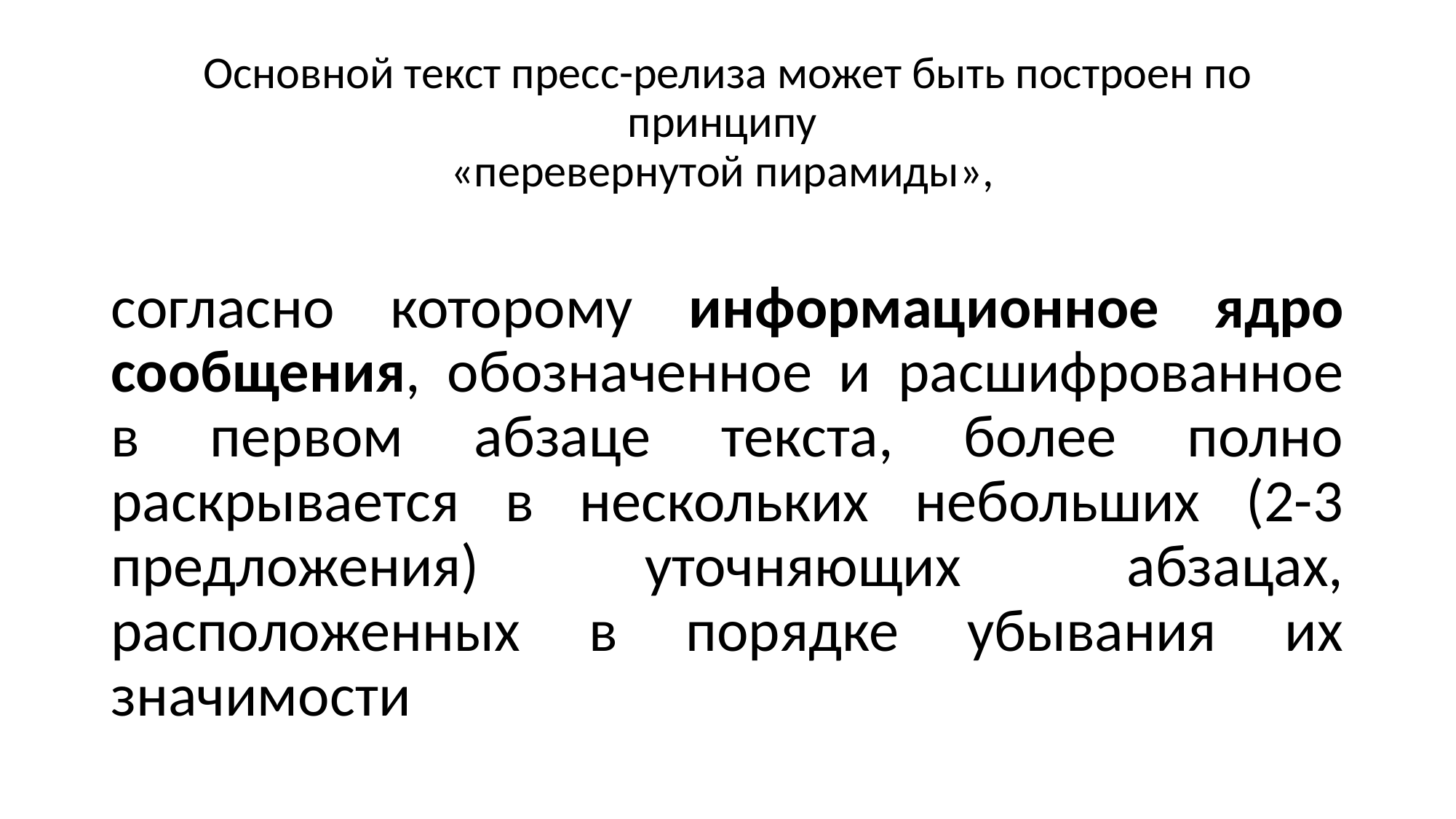

# Основной текст пресс-релиза может быть построен по принципу «перевернутой пирамиды»,
согласно которому информационное ядро сообщения, обозначенное и расшифрованное в первом абзаце текста, более полно раскрывается в нескольких небольших (2-3 предложения) уточняющих абзацах, расположенных в порядке убывания их значимости